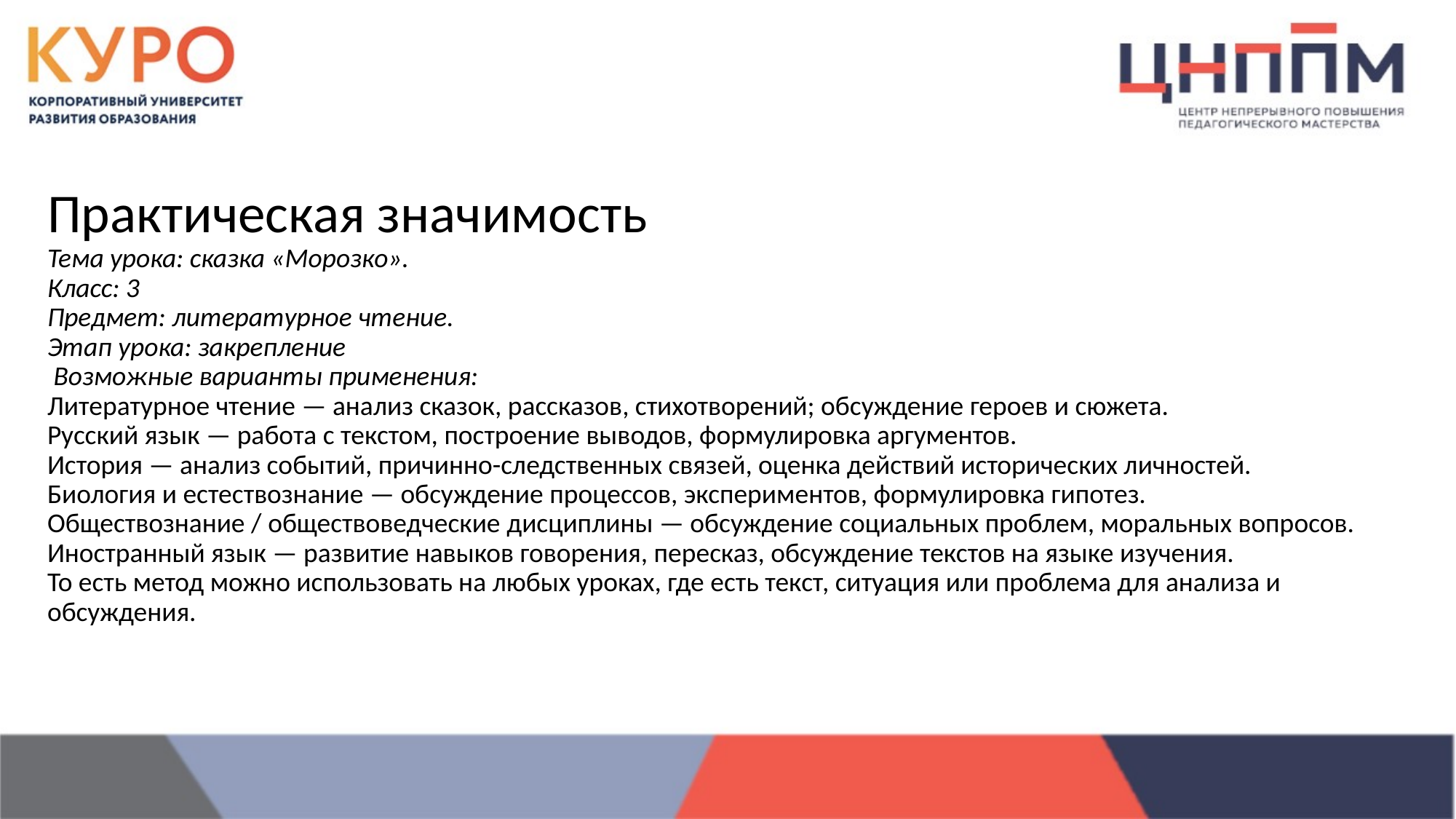

Практическая значимость
Тема урока: сказка «Морозко».
Класс: 3
Предмет: литературное чтение.
Этап урока: закрепление
 Возможные варианты применения:
Литературное чтение — анализ сказок, рассказов, стихотворений; обсуждение героев и сюжета.
Русский язык — работа с текстом, построение выводов, формулировка аргументов.
История — анализ событий, причинно-следственных связей, оценка действий исторических личностей.
Биология и естествознание — обсуждение процессов, экспериментов, формулировка гипотез.
Обществознание / обществоведческие дисциплины — обсуждение социальных проблем, моральных вопросов.
Иностранный язык — развитие навыков говорения, пересказ, обсуждение текстов на языке изучения.
То есть метод можно использовать на любых уроках, где есть текст, ситуация или проблема для анализа и обсуждения.